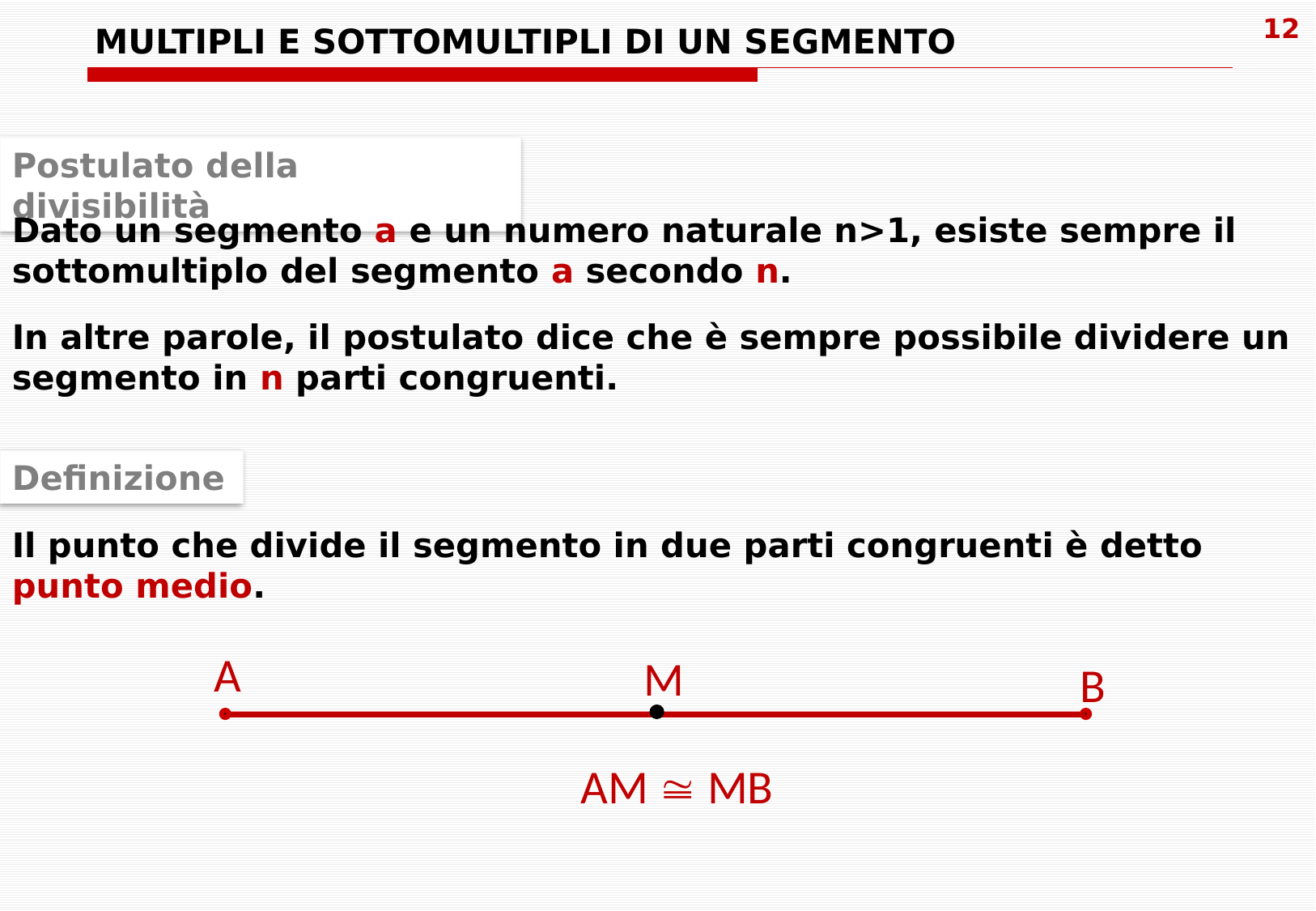

MULTIPLI E SOTTOMULTIPLI DI UN SEGMENTO
Postulato della divisibilità
Dato un segmento a e un numero naturale n>1, esiste sempre il sottomultiplo del segmento a secondo n.
In altre parole, il postulato dice che è sempre possibile dividere un segmento in n parti congruenti.
Definizione
Il punto che divide il segmento in due parti congruenti è detto punto medio.
A
B

M

AM ≅ MB